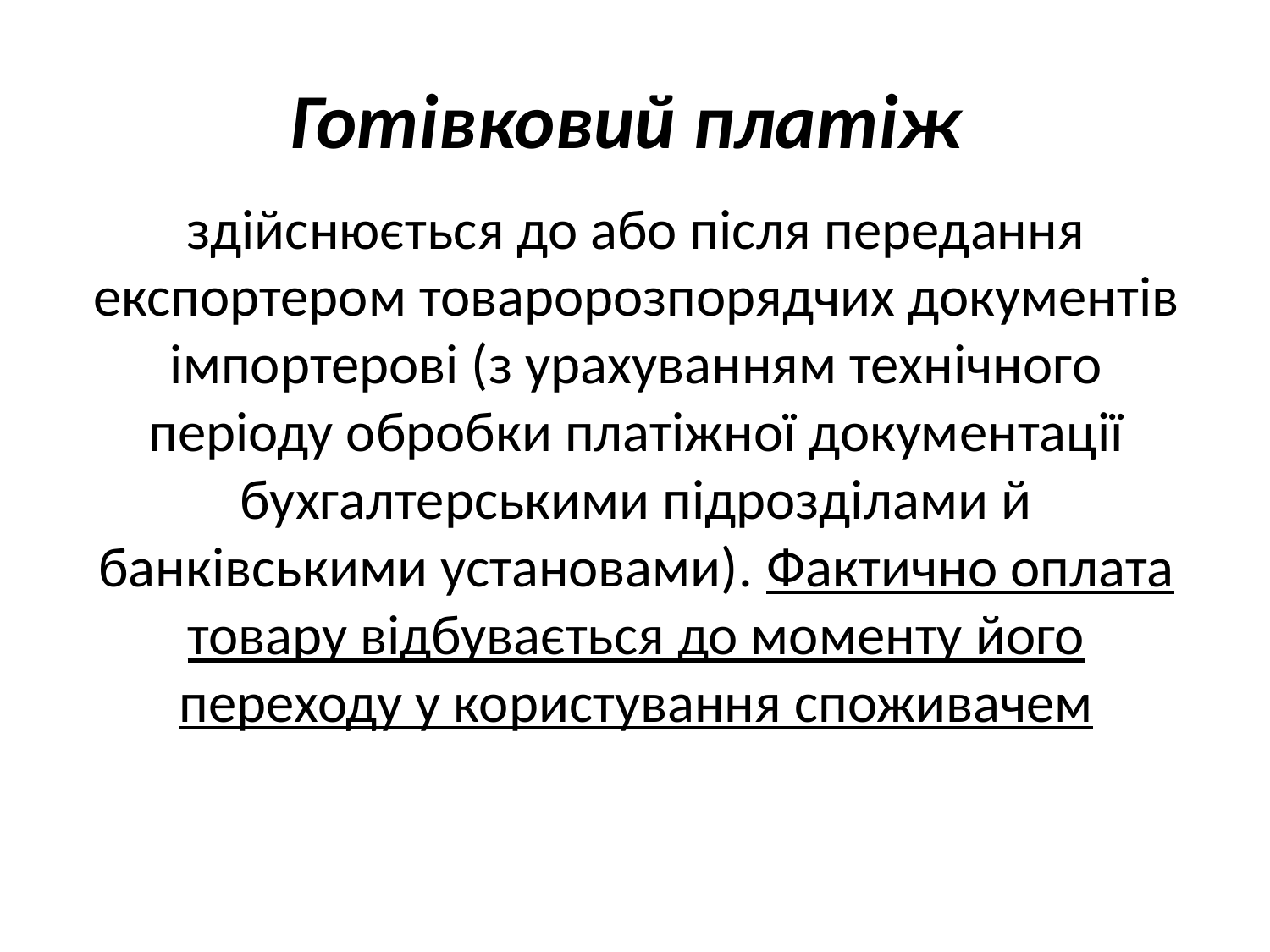

# Готівковий платіж
здійснюється до або після передання експортером товаророзпорядчих документів імпортерові (з урахуванням технічного періоду обробки платіжної документації бухгалтерськими підрозділами й банківськими установами). Фактич­но оплата товару відбувається до моменту його переходу у користування споживачем